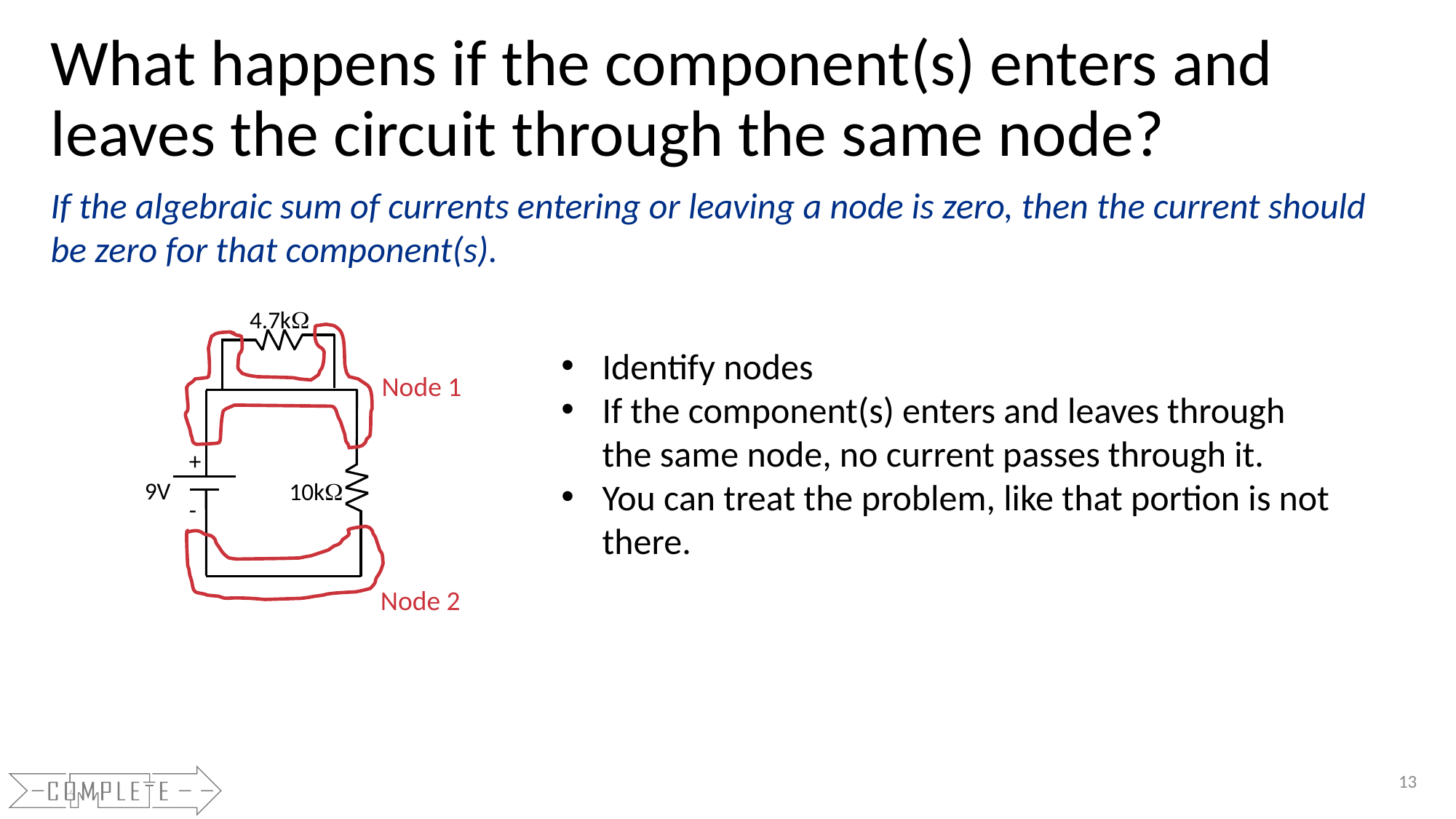

# What happens if the component(s) enters and leaves the circuit through the same node?
If the algebraic sum of currents entering or leaving a node is zero, then the current should be zero for that component(s).
4.7kΩ

Identify nodes
If the component(s) enters and leaves through the same node, no current passes through it.
You can treat the problem, like that portion is not there.
Node 1
+
-
9V

10kΩ

Node 2
13